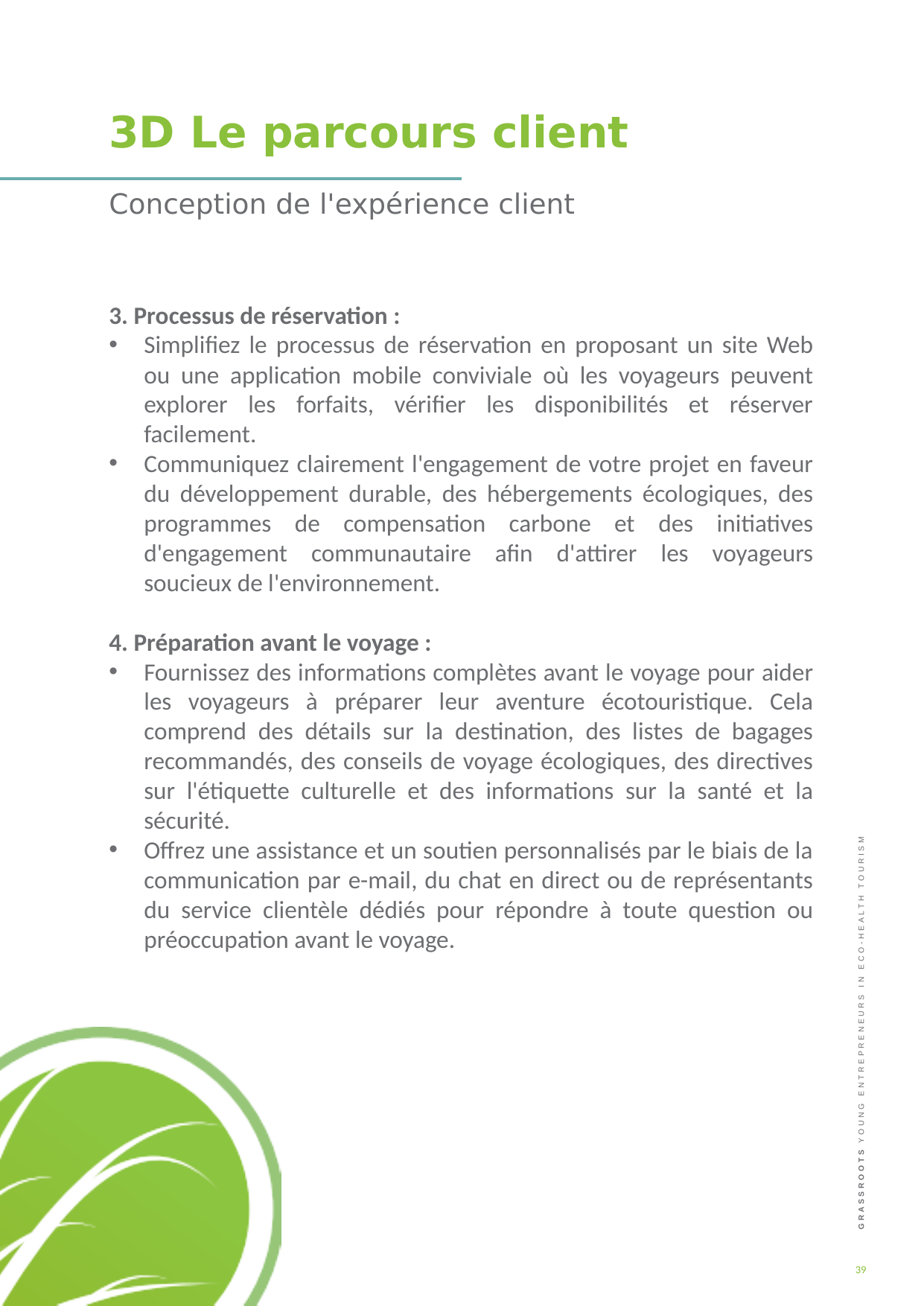

3D Le parcours client
Conception de l'expérience client
3. Processus de réservation :
Simplifiez le processus de réservation en proposant un site Web ou une application mobile conviviale où les voyageurs peuvent explorer les forfaits, vérifier les disponibilités et réserver facilement.
Communiquez clairement l'engagement de votre projet en faveur du développement durable, des hébergements écologiques, des programmes de compensation carbone et des initiatives d'engagement communautaire afin d'attirer les voyageurs soucieux de l'environnement.

4. Préparation avant le voyage :
Fournissez des informations complètes avant le voyage pour aider les voyageurs à préparer leur aventure écotouristique. Cela comprend des détails sur la destination, des listes de bagages recommandés, des conseils de voyage écologiques, des directives sur l'étiquette culturelle et des informations sur la santé et la sécurité.
Offrez une assistance et un soutien personnalisés par le biais de la communication par e-mail, du chat en direct ou de représentants du service clientèle dédiés pour répondre à toute question ou préoccupation avant le voyage.

39